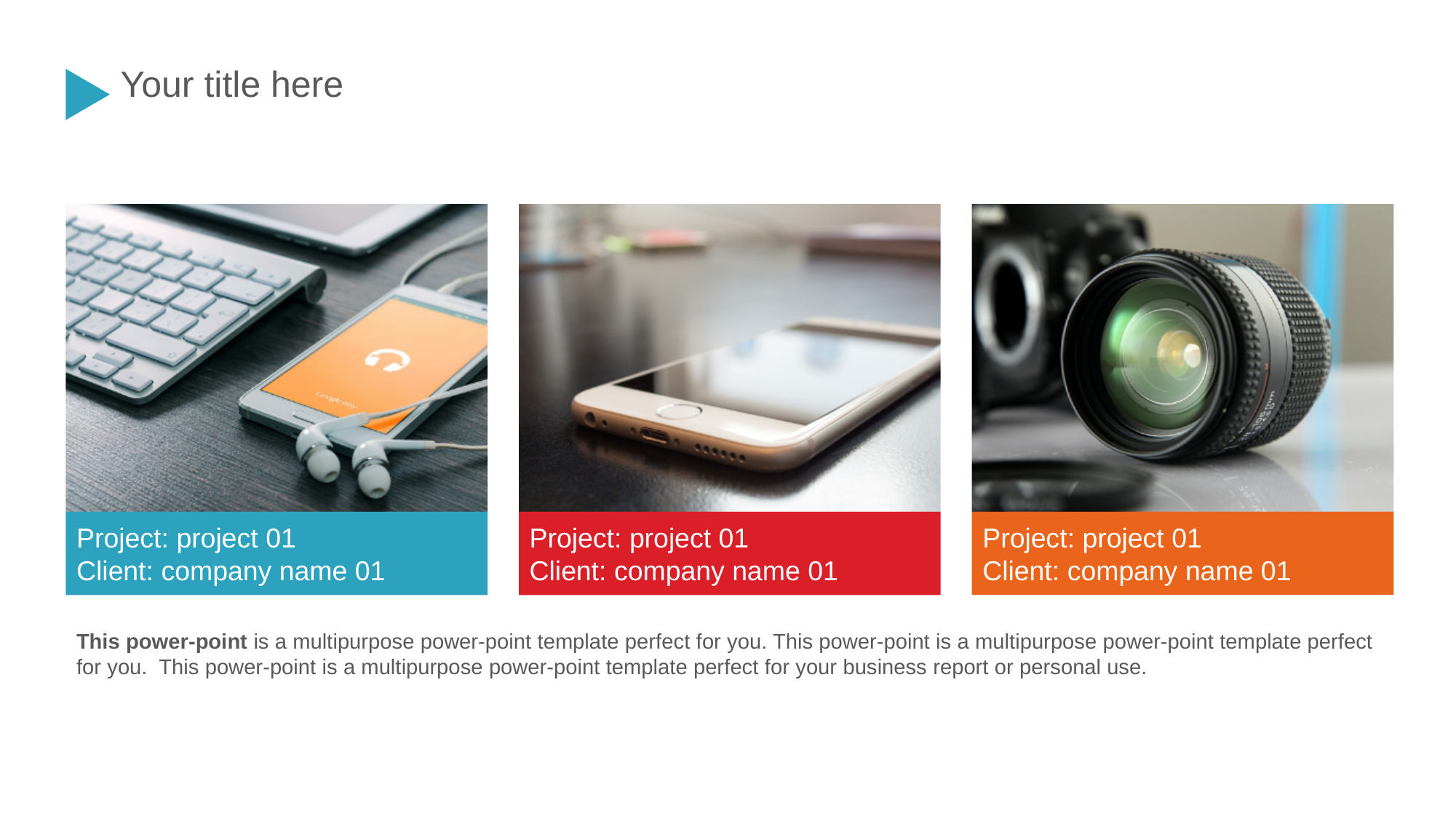

Your title here

Project: project 01
Client: company name 01
Project: project 01
Client: company name 01
Project: project 01
Client: company name 01
This power-point is a multipurpose power-point template perfect for you. This power-point is a multipurpose power-point template perfect for you.  This power-point is a multipurpose power-point template perfect for your business report or personal use.